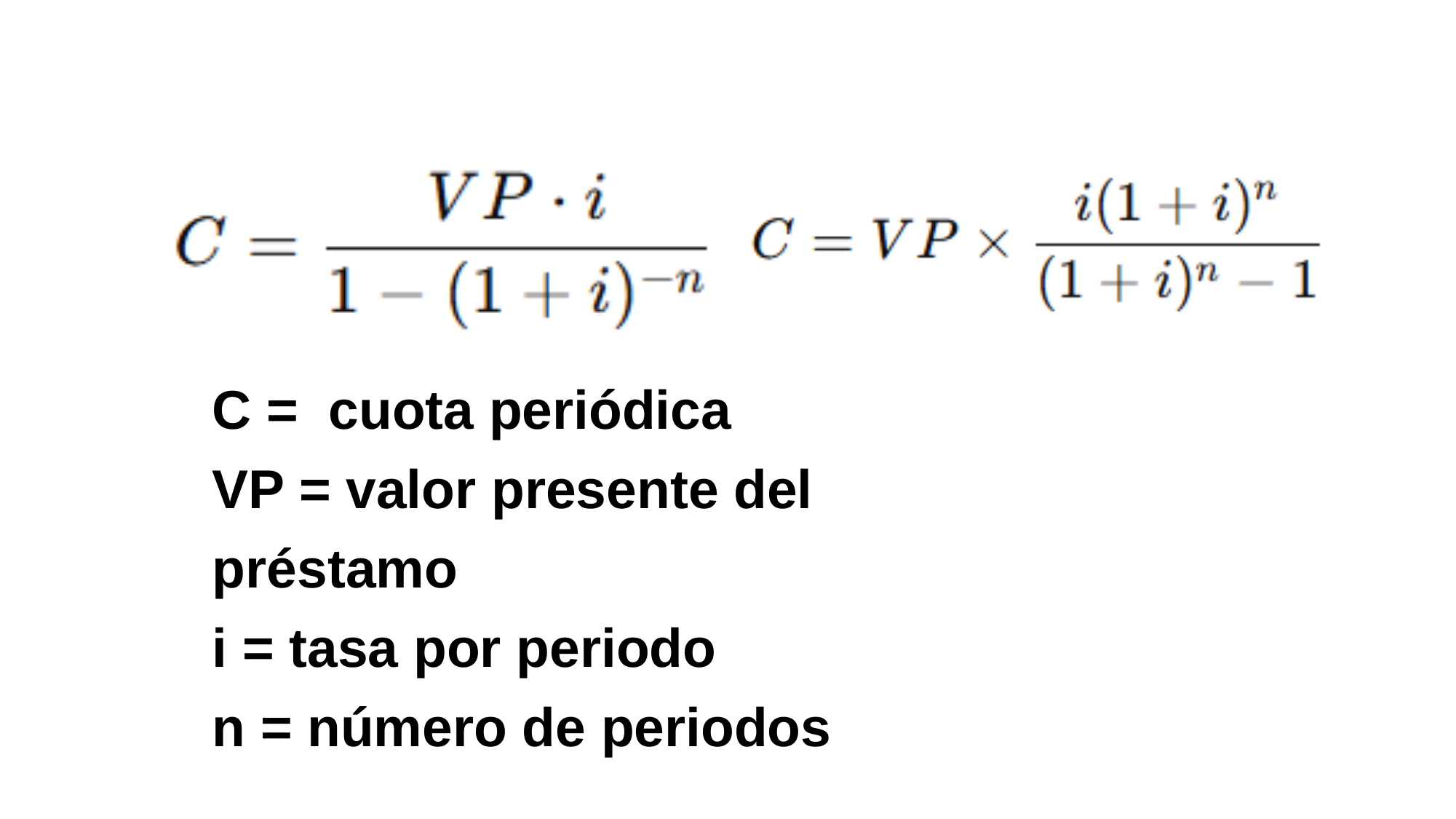

C =  cuota periódica
VP = valor presente del préstamo
i = tasa por periodo
n = número de periodos